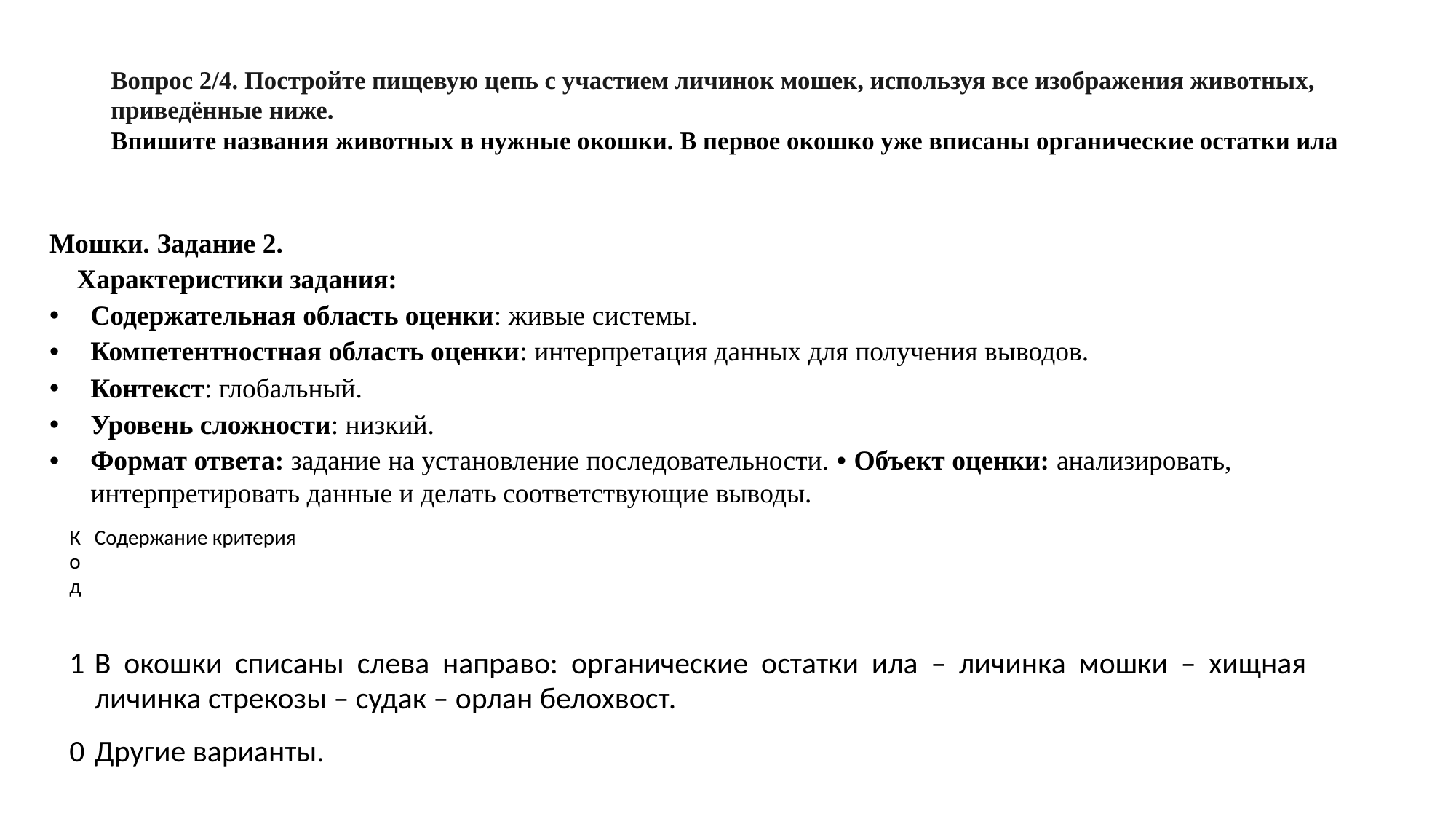

# Вопрос 2/4. Постройте пищевую цепь с участием личинок мошек, используя все изображения животных, приведённые ниже. Впишите названия животных в нужные окошки. В первое окошко уже вписаны органические остатки ила
Мошки. Задание 2.
Характеристики задания:
Содержательная область оценки: живые системы.
Компетентностная область оценки: интерпретация данных для получения выводов.
Контекст: глобальный.
Уровень сложности: низкий.
Формат ответа: задание на установление последовательности. • Объект оценки: анализировать, интерпретировать данные и делать соответствующие выводы.
| Код | Содержание критерия |
| --- | --- |
| 1 | В окошки списаны слева направо: органические остатки ила – личинка мошки – хищная личинка стрекозы – судак – орлан белохвост. |
| 0 | Другие варианты. |